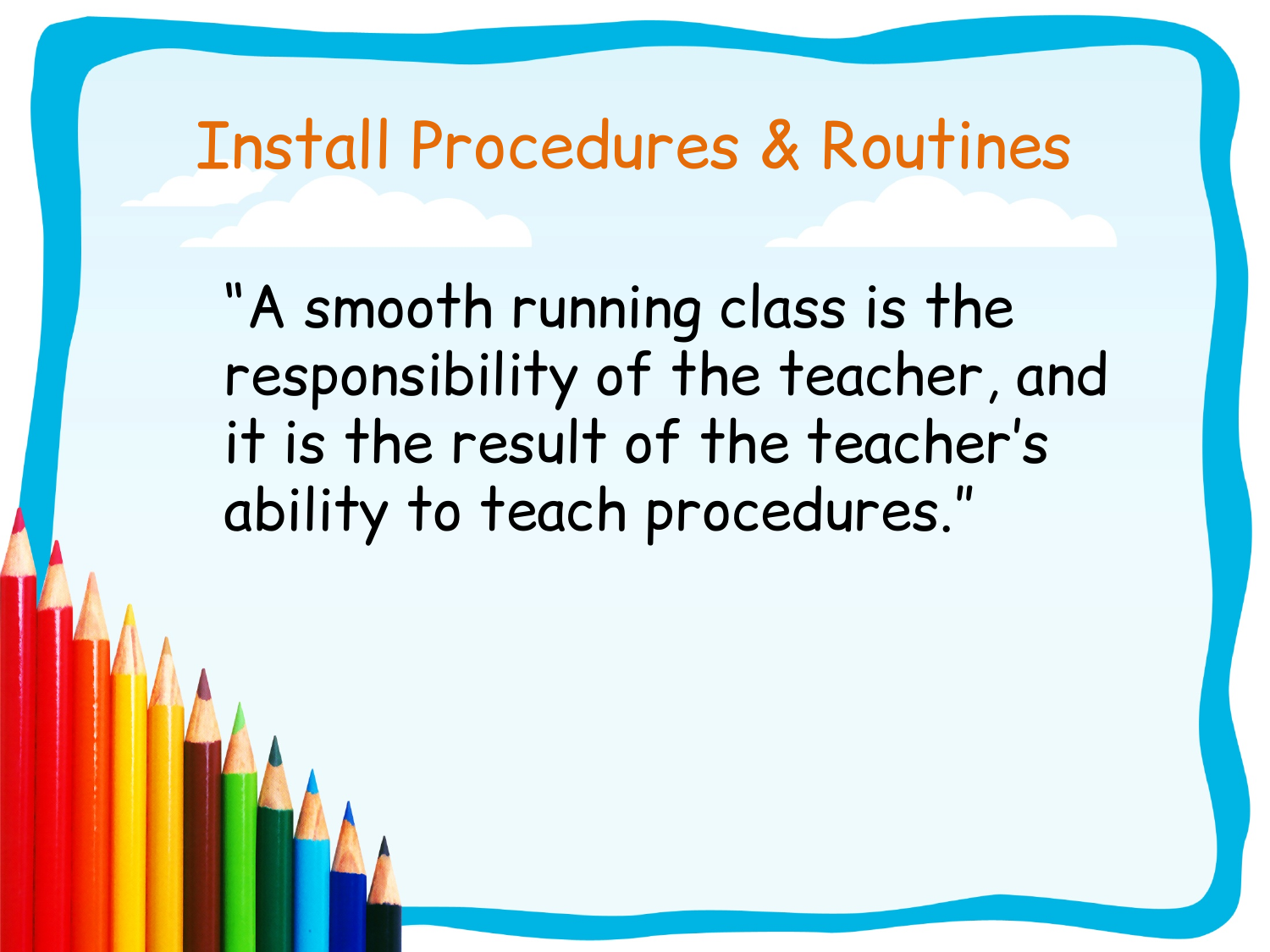

# Install Procedures & Routines
“A smooth running class is the responsibility of the teacher, and it is the result of the teacher’s ability to teach procedures.”